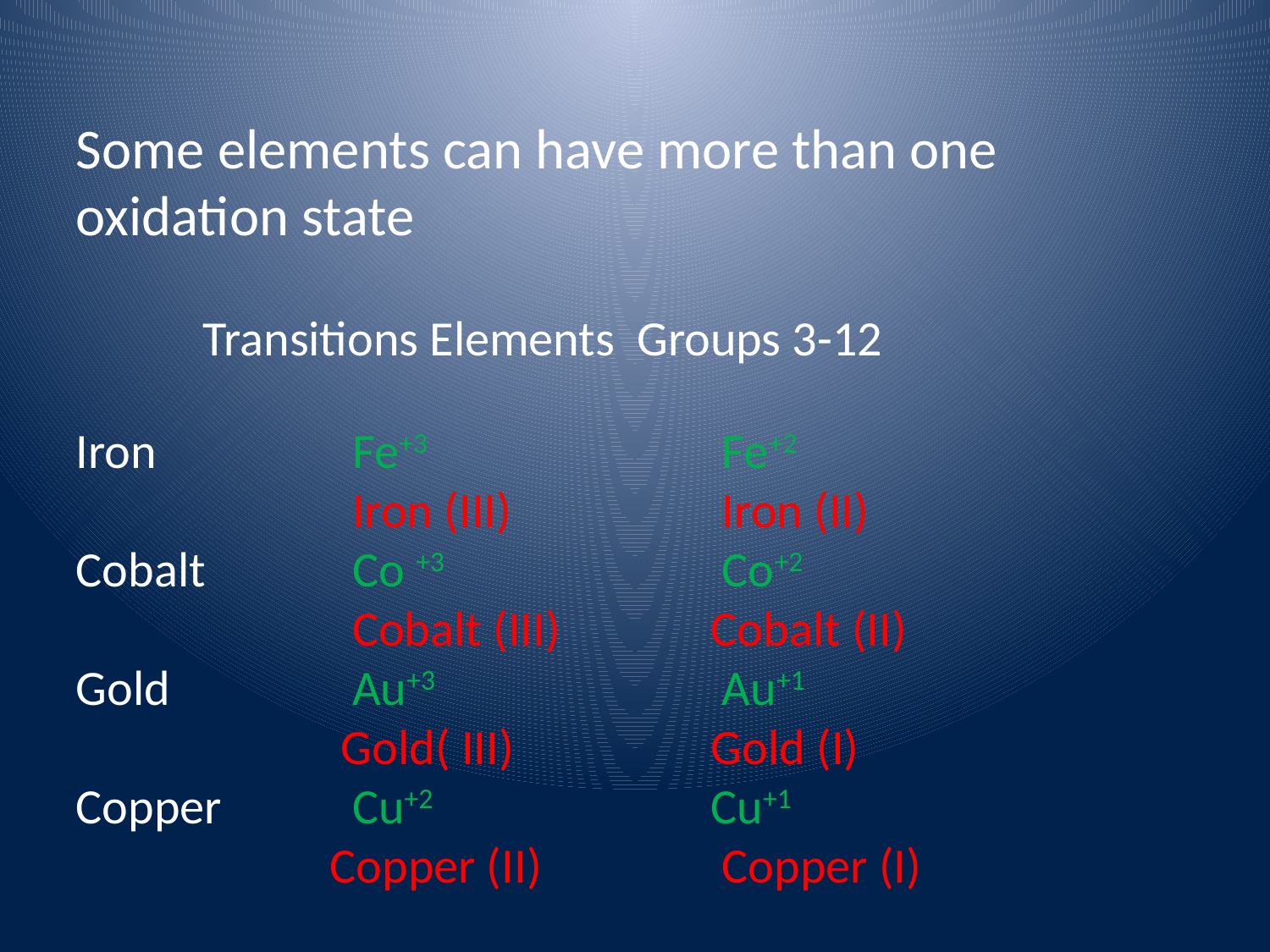

Some elements can have more than one oxidation state

	Transitions Elements  Groups 3-12

Iron  		  Fe+3   		 Fe+2
		  Iron (III) 		 Iron (II)
Cobalt  	  Co +3  		 Co+2
		  Cobalt (III)  	 	Cobalt (II)
Gold 		  Au+3    		 Au+1
		 Gold( III) 		Gold (I)
Copper  	  Cu+2    		Cu+1
		Copper (II) 		 Copper (I)